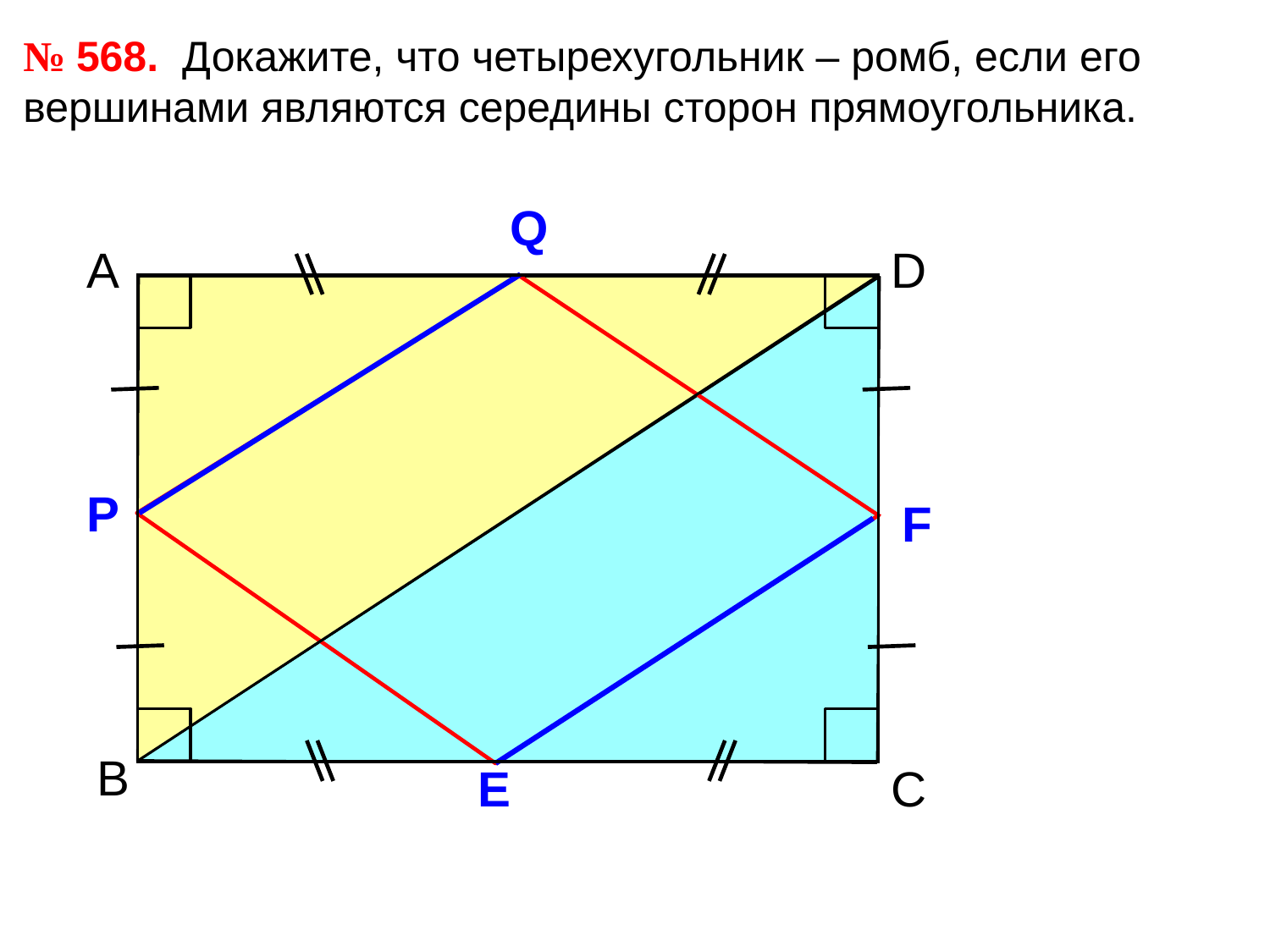

№ 568.  Докажите, что четырехугольник – ромб, если его вершинами являются середины сторон прямоугольника.
Q

А
D

Р

F

В

E
С